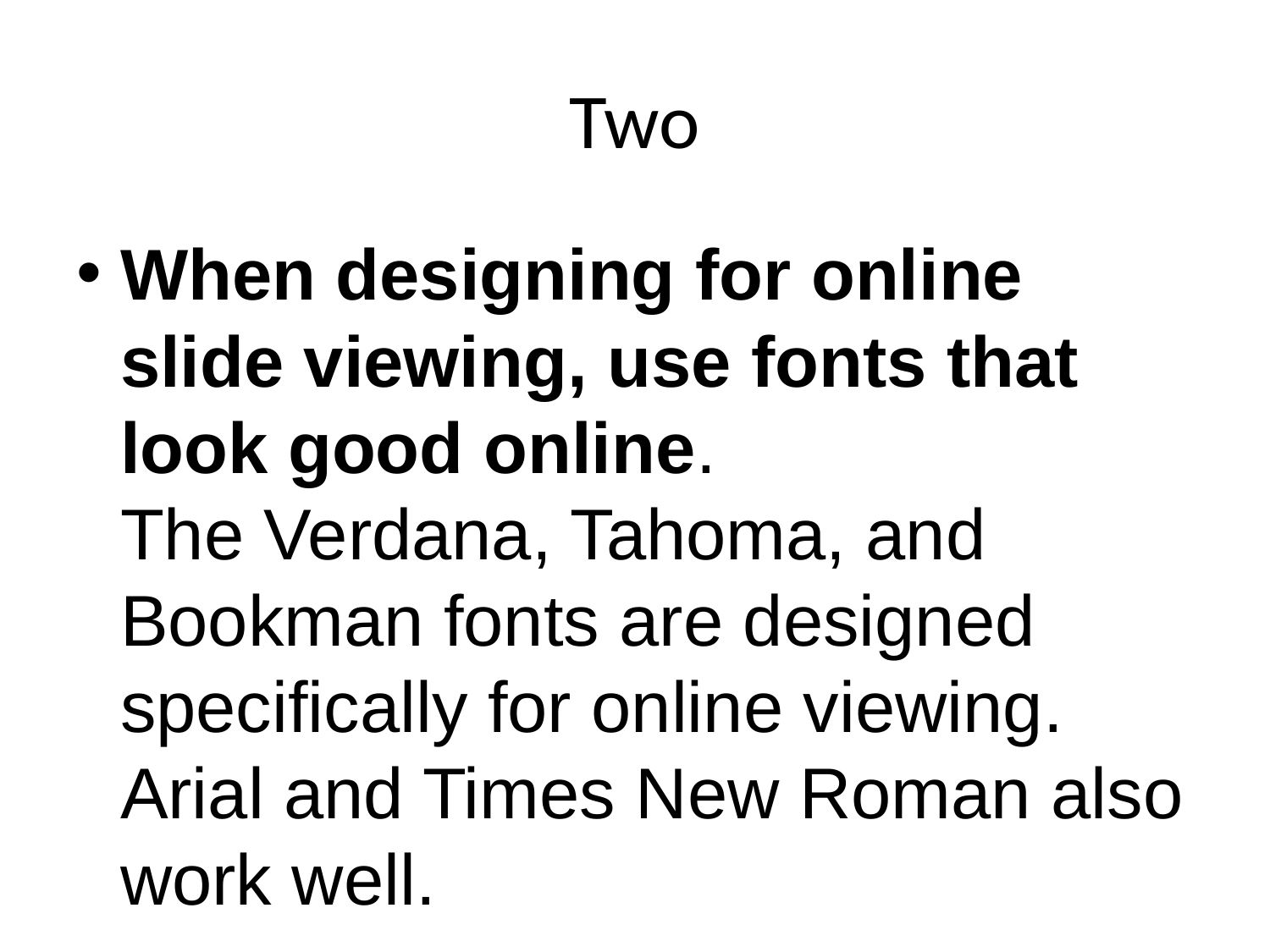

# Two
When designing for online slide viewing, use fonts that look good online.
The Verdana, Tahoma, and Bookman fonts are designed specifically for online viewing. Arial and Times New Roman also work well.